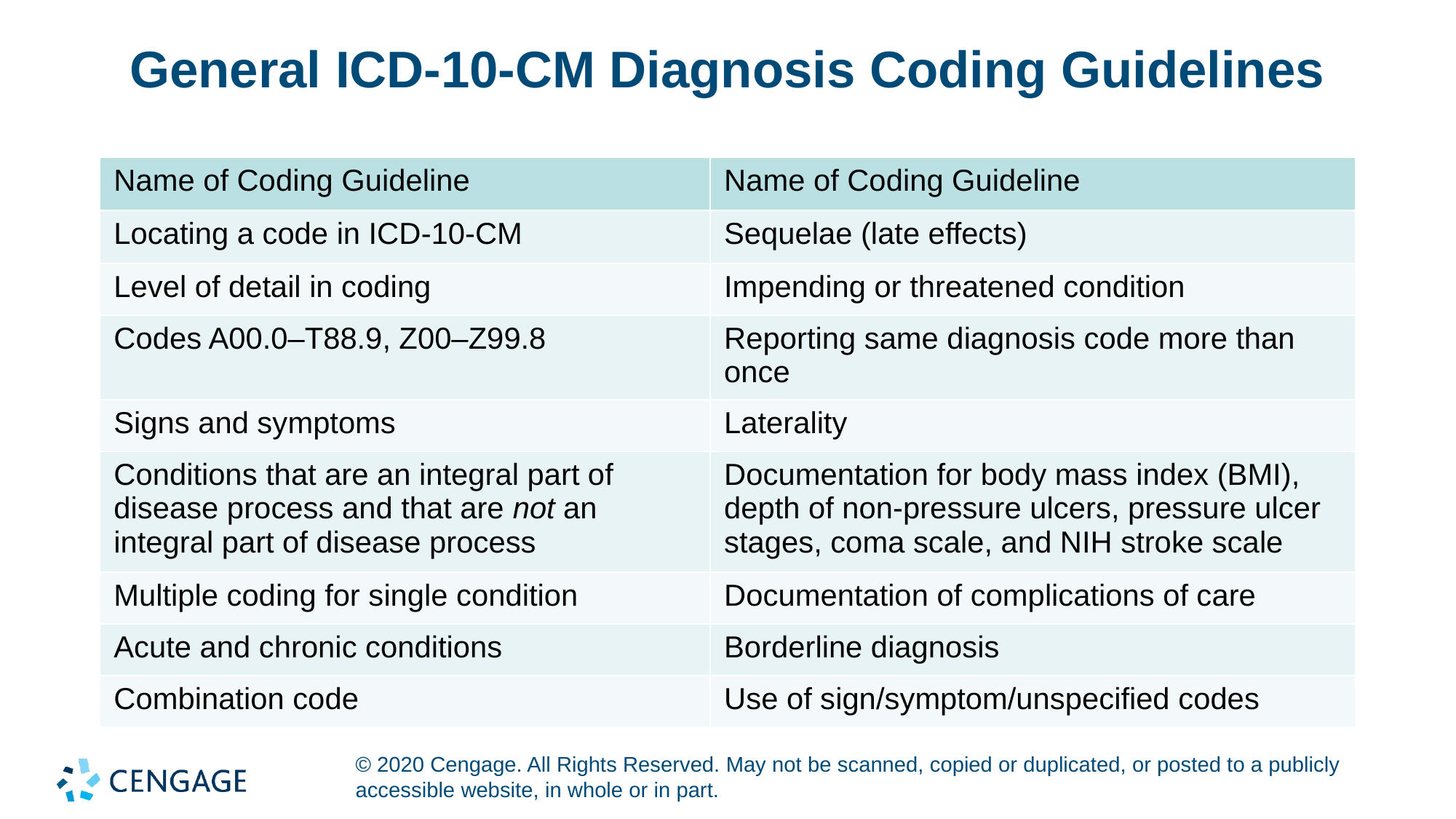

# General ICD-10-CM Diagnosis Coding Guidelines
| Name of Coding Guideline | Name of Coding Guideline |
| --- | --- |
| Locating a code in ICD-10-CM | Sequelae (late effects) |
| Level of detail in coding | Impending or threatened condition |
| Codes A00.0–T88.9, Z00–Z99.8 | Reporting same diagnosis code more than once |
| Signs and symptoms | Laterality |
| Conditions that are an integral part of disease process and that are not an integral part of disease process | Documentation for body mass index (BMI), depth of non-pressure ulcers, pressure ulcer stages, coma scale, and NIH stroke scale |
| Multiple coding for single condition | Documentation of complications of care |
| Acute and chronic conditions | Borderline diagnosis |
| Combination code | Use of sign/symptom/unspecified codes |